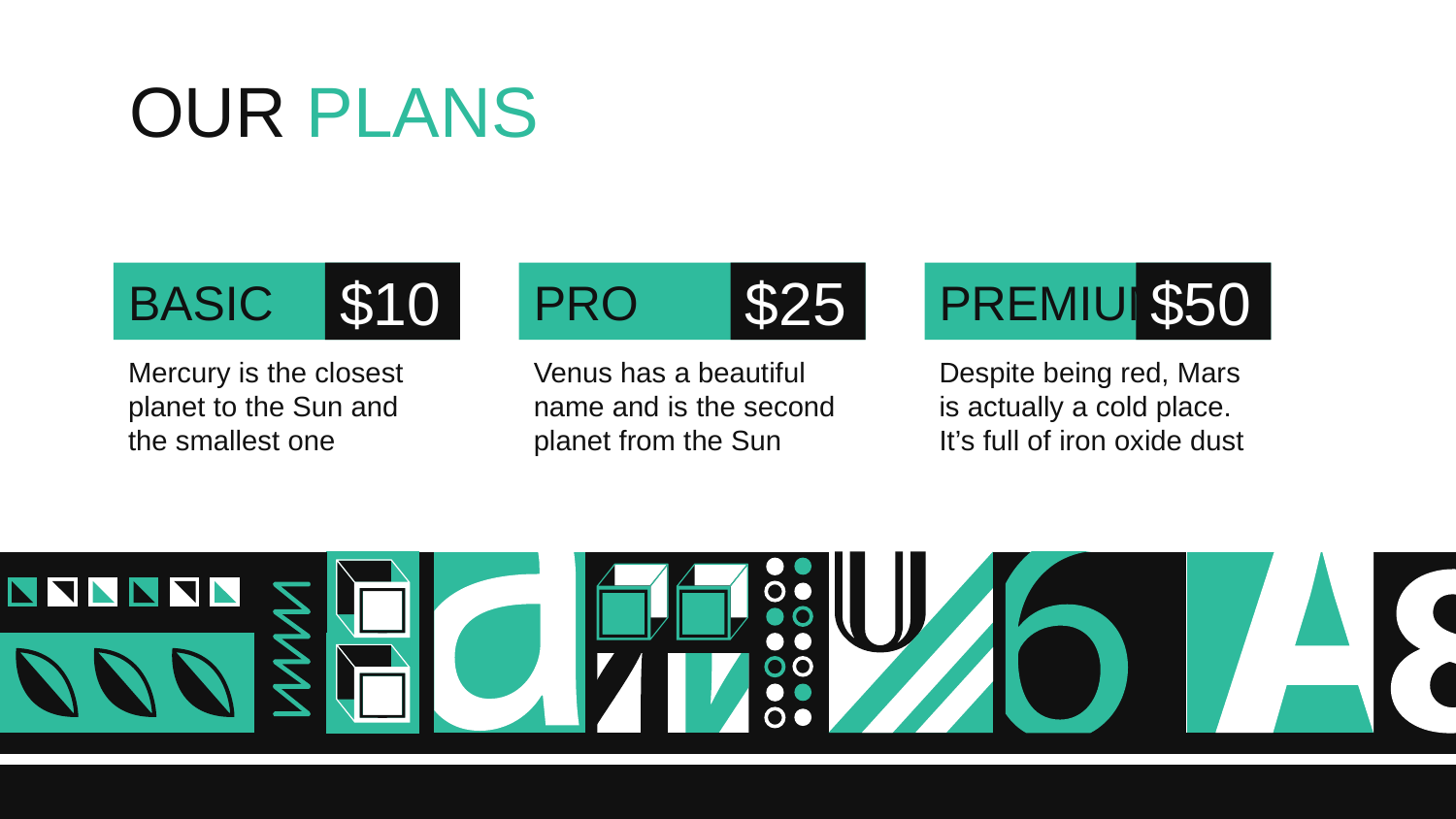

# OUR PLANS
BASIC
$10
PRO
$25
PREMIUM
$50
Mercury is the closest planet to the Sun and the smallest one
Venus has a beautiful name and is the second planet from the Sun
Despite being red, Mars is actually a cold place. It’s full of iron oxide dust